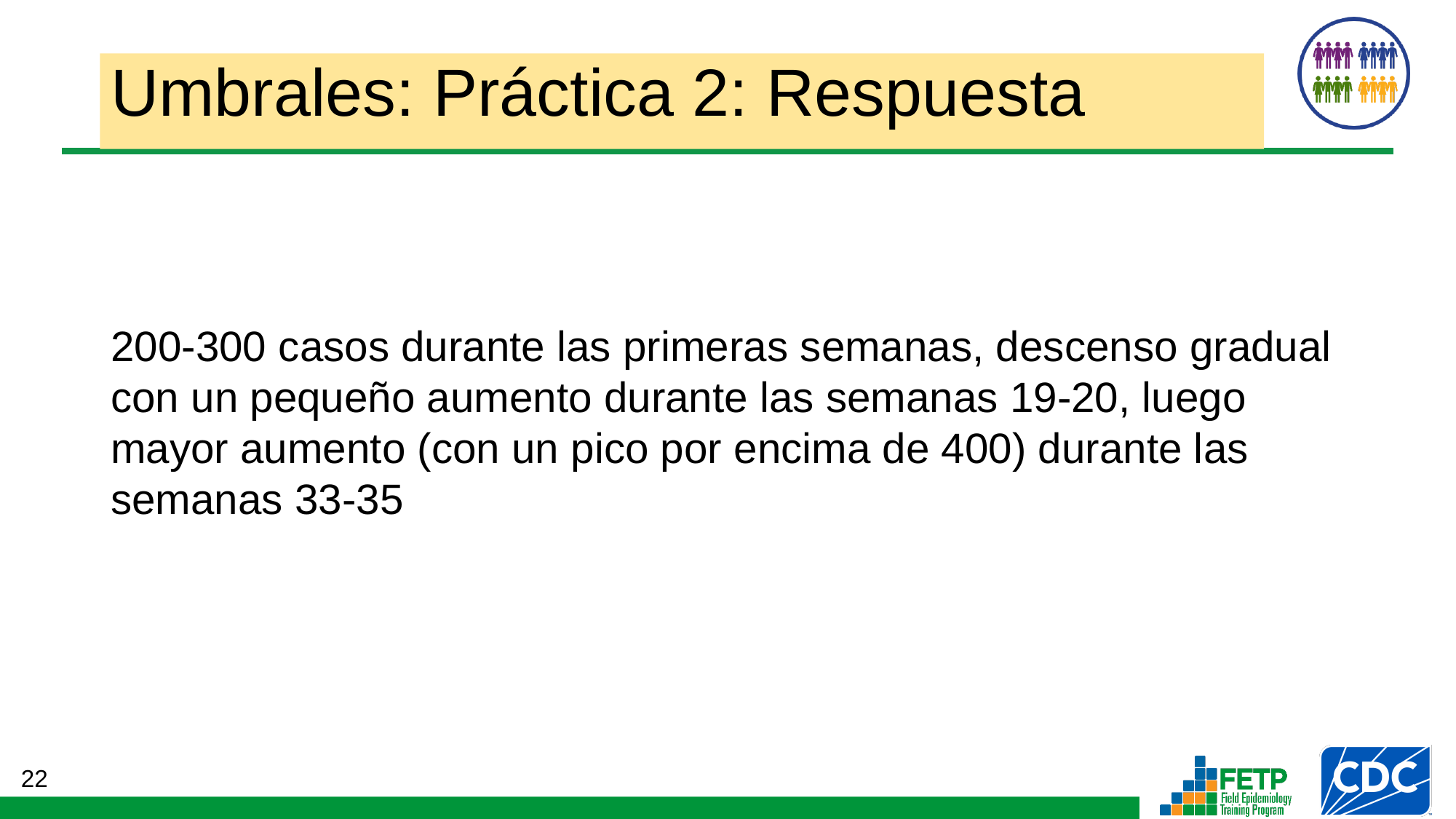

# Umbrales: Práctica 2: Respuesta
200-300 casos durante las primeras semanas, descenso gradual con un pequeño aumento durante las semanas 19-20, luego mayor aumento (con un pico por encima de 400) durante las semanas 33-35